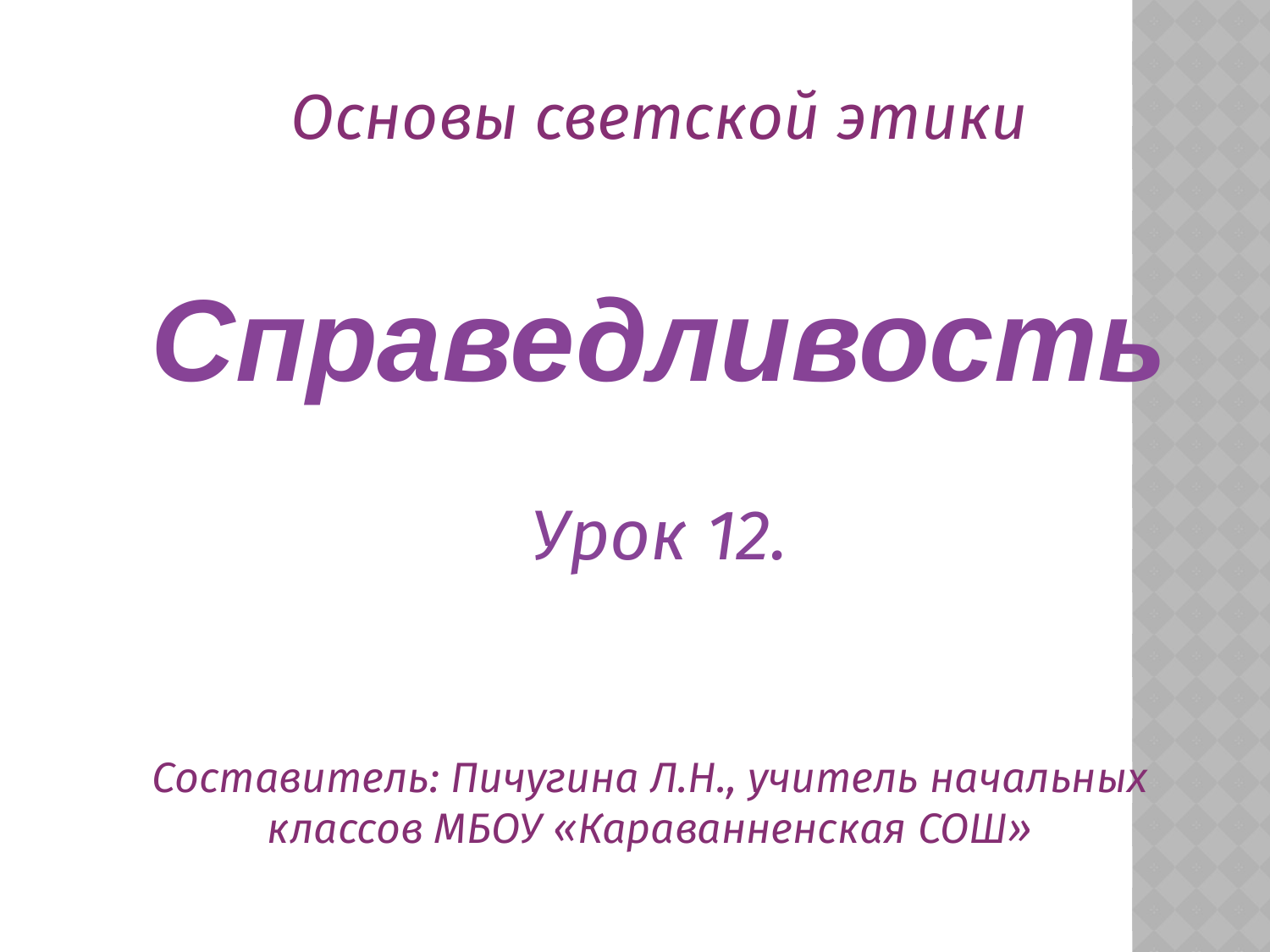

Основы светской этики

Справедливость

Урок 12.

Составитель: Пичугина Л.Н., учитель начальных классов МБОУ «Караванненская СОШ»